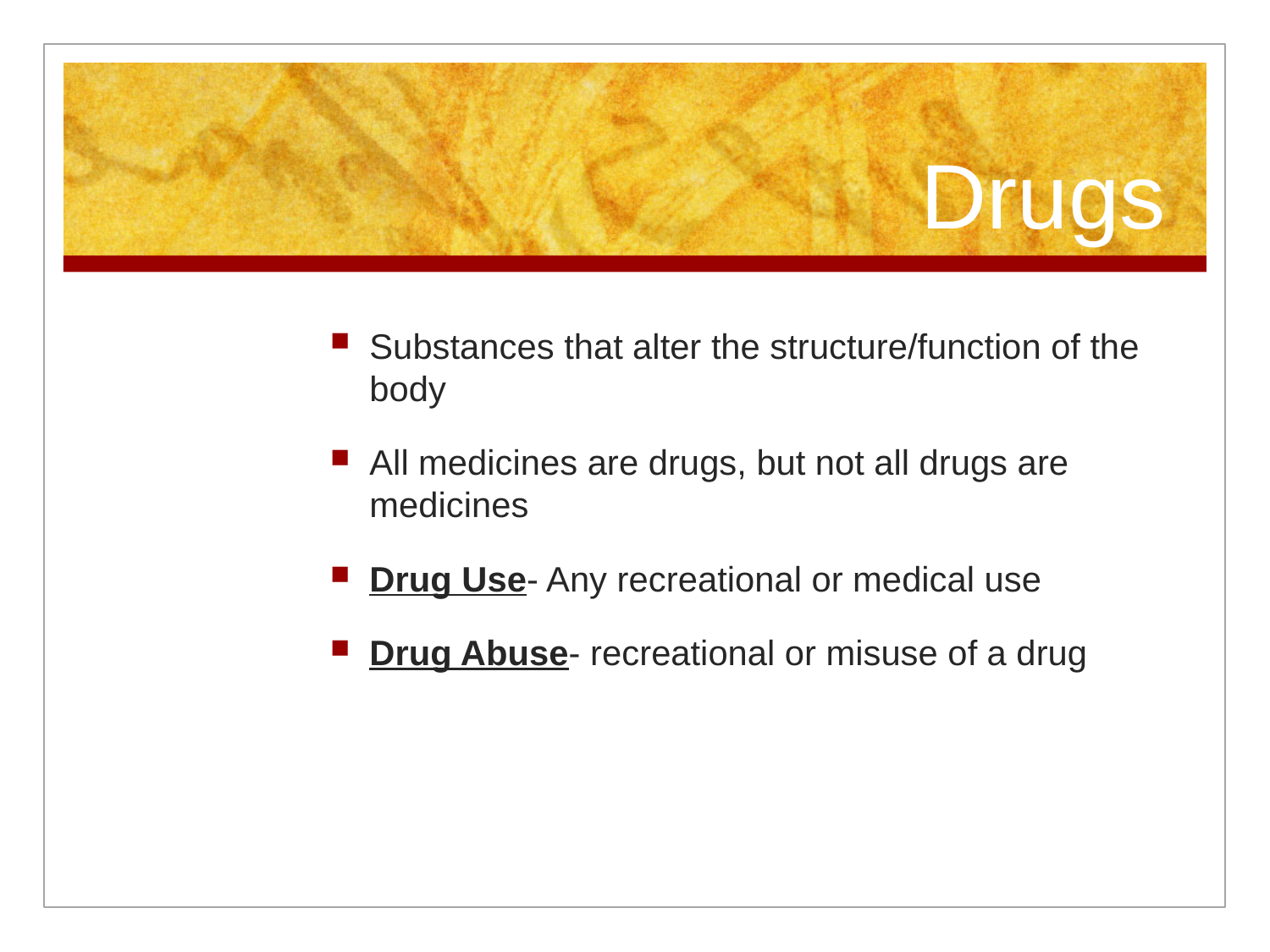

# Drugs
Substances that alter the structure/function of the body
All medicines are drugs, but not all drugs are medicines
Drug Use- Any recreational or medical use
Drug Abuse- recreational or misuse of a drug